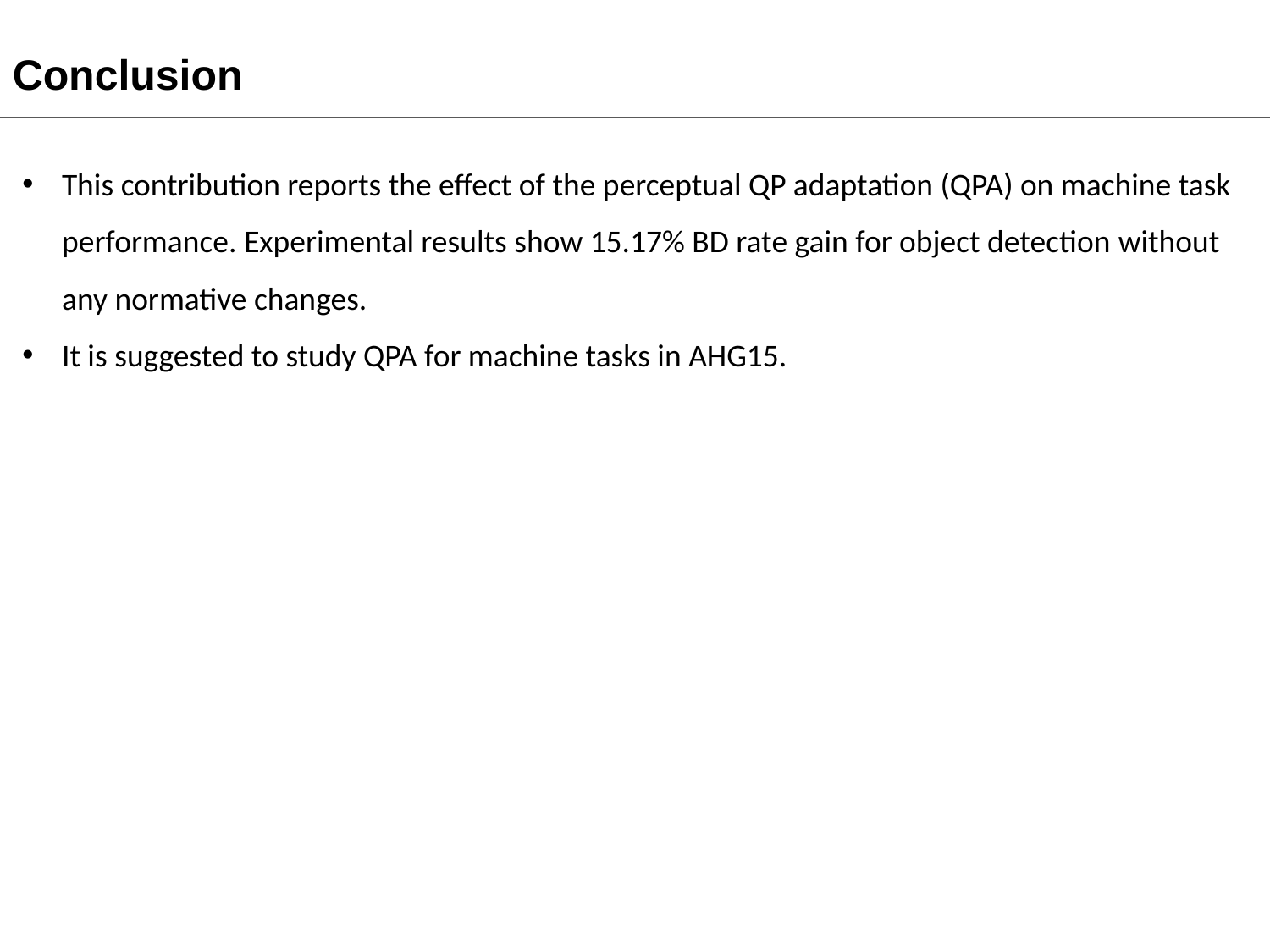

Conclusion

This contribution reports the effect of the perceptual QP adaptation (QPA) on machine task performance. Experimental results show 15.17% BD rate gain for object detection without any normative changes.
It is suggested to study QPA for machine tasks in AHG15.